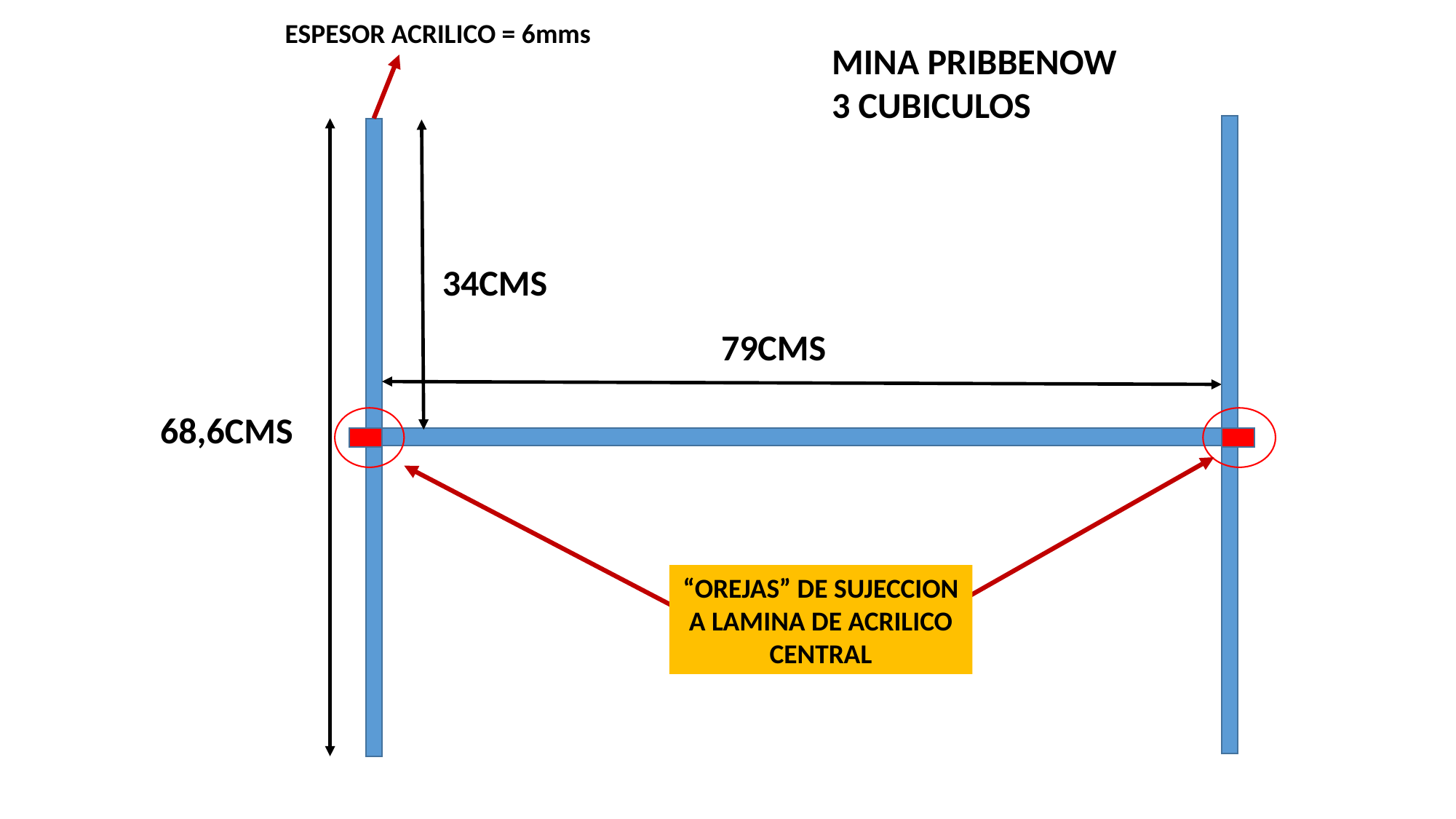

ESPESOR ACRILICO = 6mms
MINA PRIBBENOW
3 CUBICULOS
34CMS
79CMS
68,6CMS

“OREJAS” DE SUJECCION A LAMINA DE ACRILICO CENTRAL